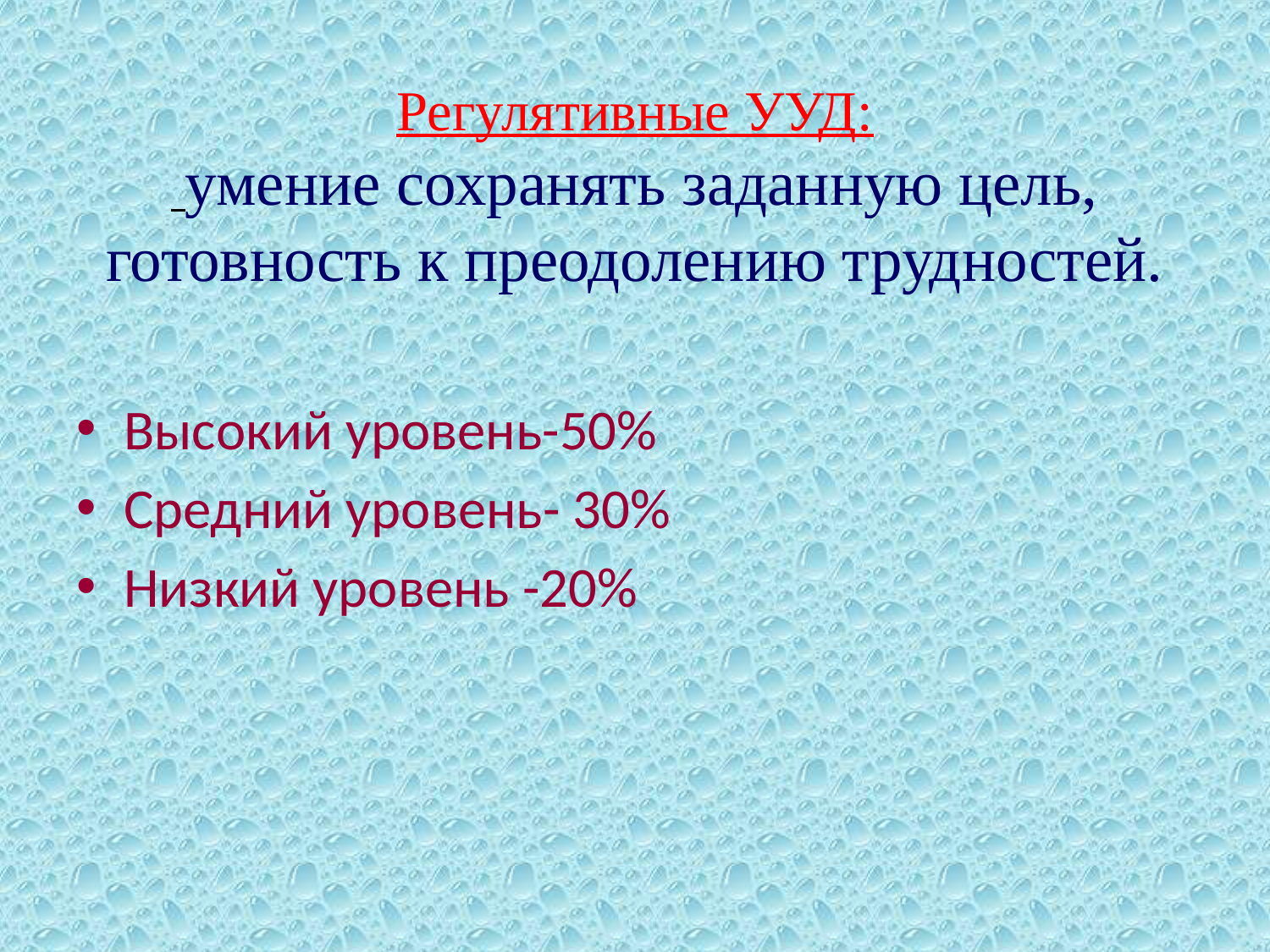

# Регулятивные УУД: умение сохранять заданную цель, готовность к преодолению трудностей.
Высокий уровень-50%
Средний уровень- 30%
Низкий уровень -20%